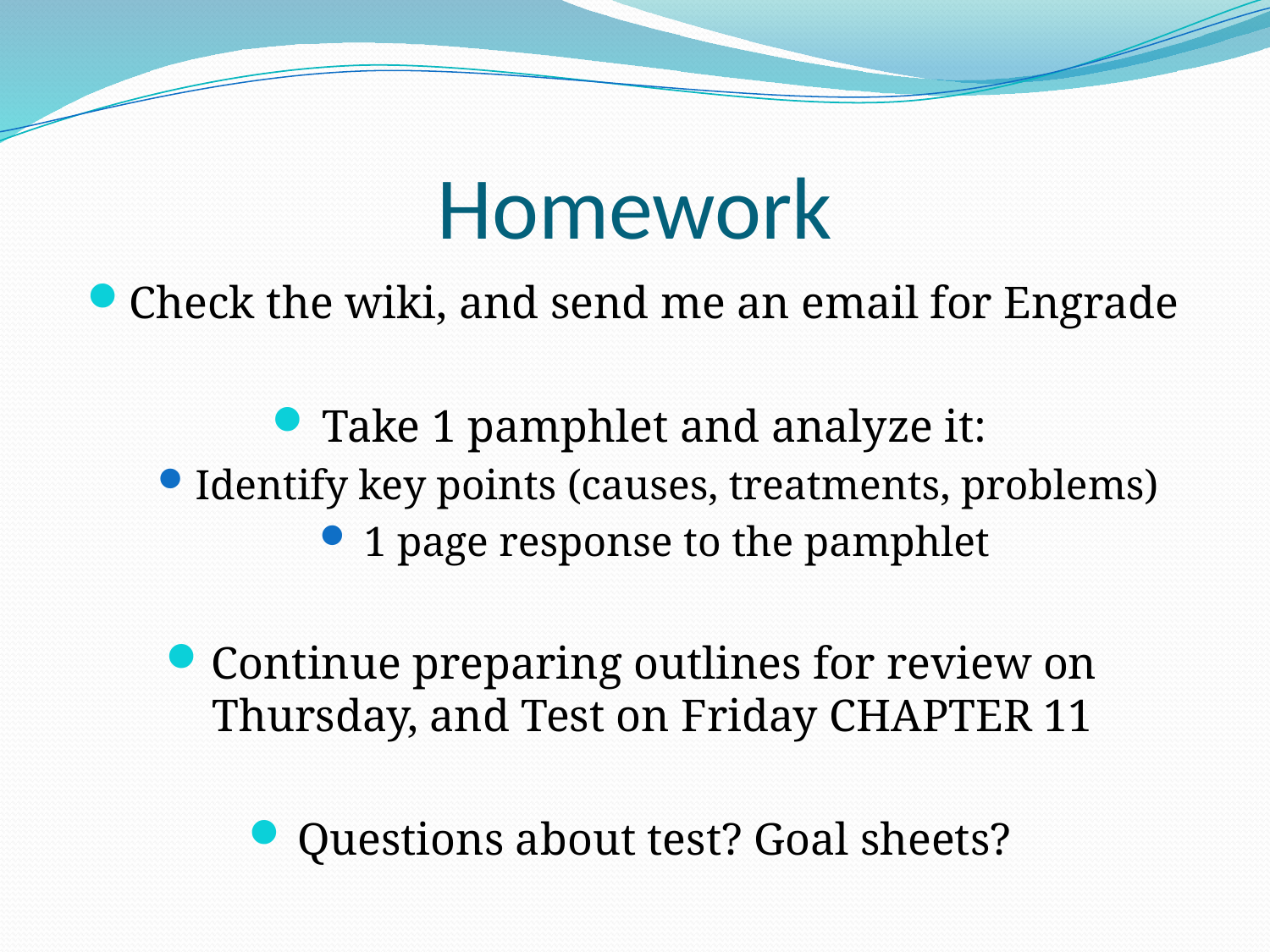

# Homework
Check the wiki, and send me an email for Engrade

Take 1 pamphlet and analyze it:
Identify key points (causes, treatments, problems)
1 page response to the pamphlet

Continue preparing outlines for review on Thursday, and Test on Friday CHAPTER 11

Questions about test? Goal sheets?